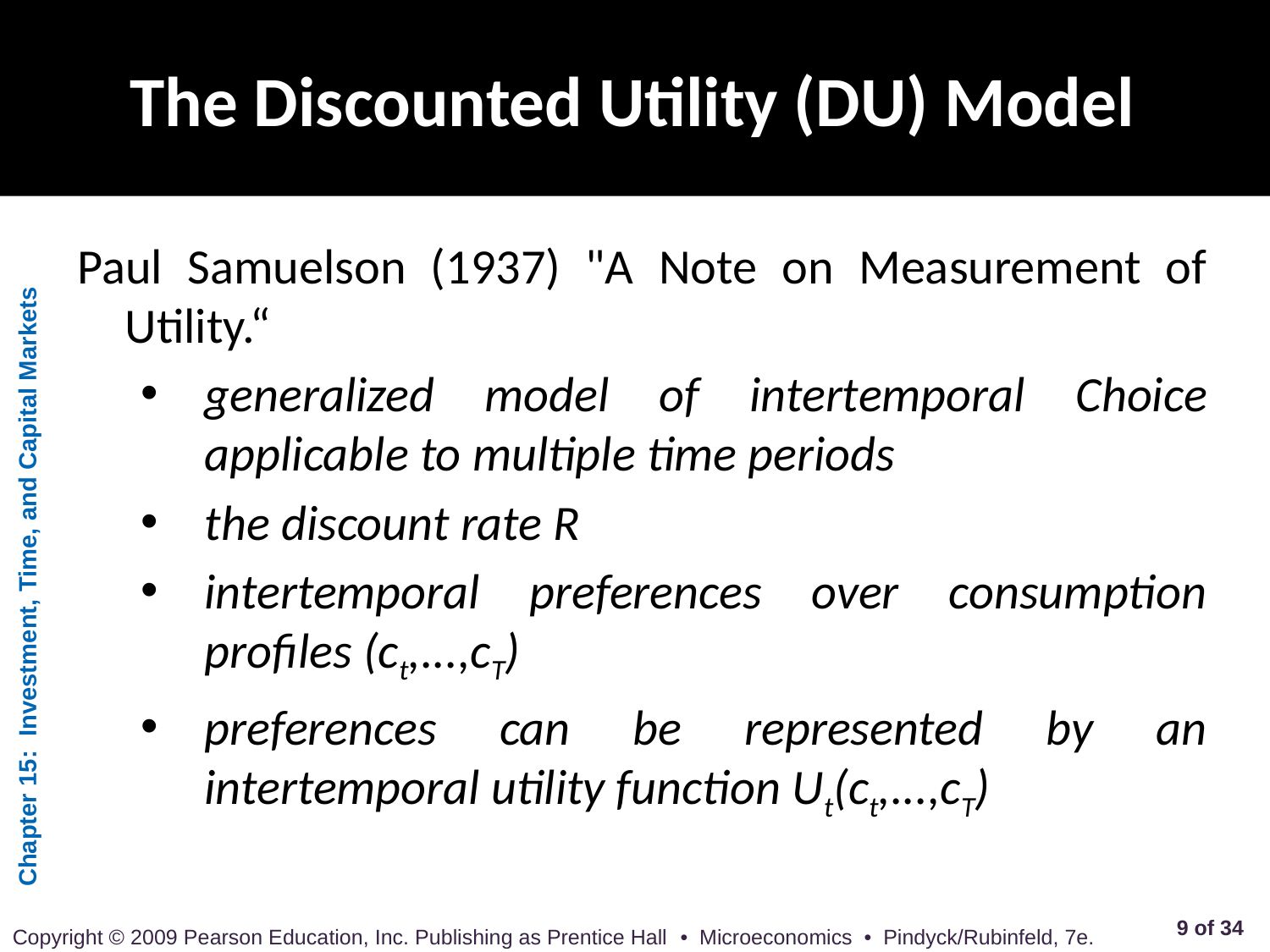

# The Discounted Utility (DU) Model
Paul Samuelson (1937) "A Note on Measurement of Utility.“
generalized model of intertemporal Choice applicable to multiple time periods
the discount rate R
intertemporal preferences over consumption profiles (ct,...,cT)
preferences can be represented by an intertemporal utility function Ut(ct,...,cT)